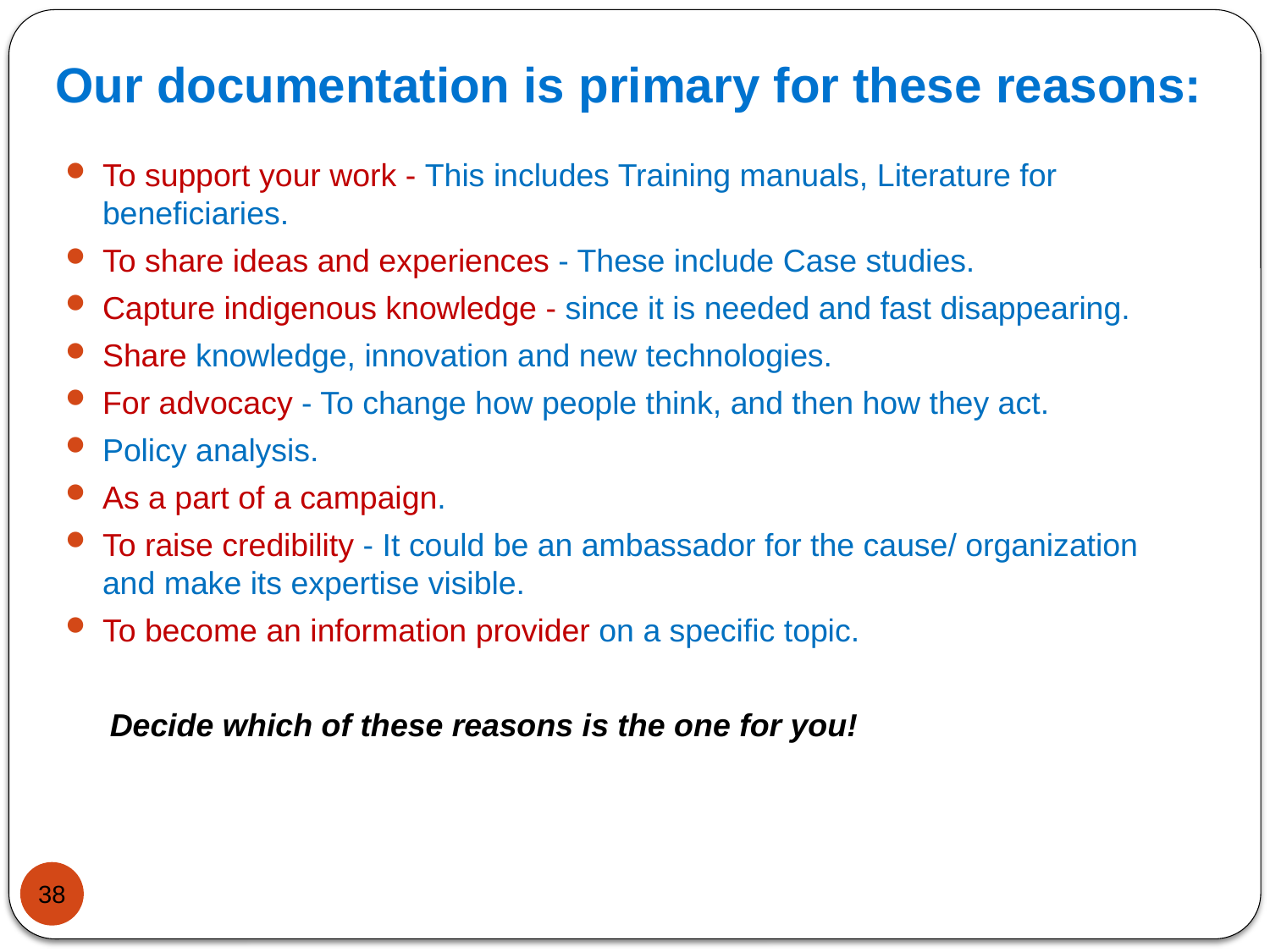

Our documentation is primary for these reasons:

To support your work - This includes Training manuals, Literature for beneficiaries.
To share ideas and experiences - These include Case studies.
Capture indigenous knowledge - since it is needed and fast disappearing.
Share knowledge, innovation and new technologies.
For advocacy - To change how people think, and then how they act.
Policy analysis.
As a part of a campaign.
To raise credibility - It could be an ambassador for the cause/ organization and make its expertise visible.
To become an information provider on a specific topic.

     Decide which of these reasons is the one for you!

38